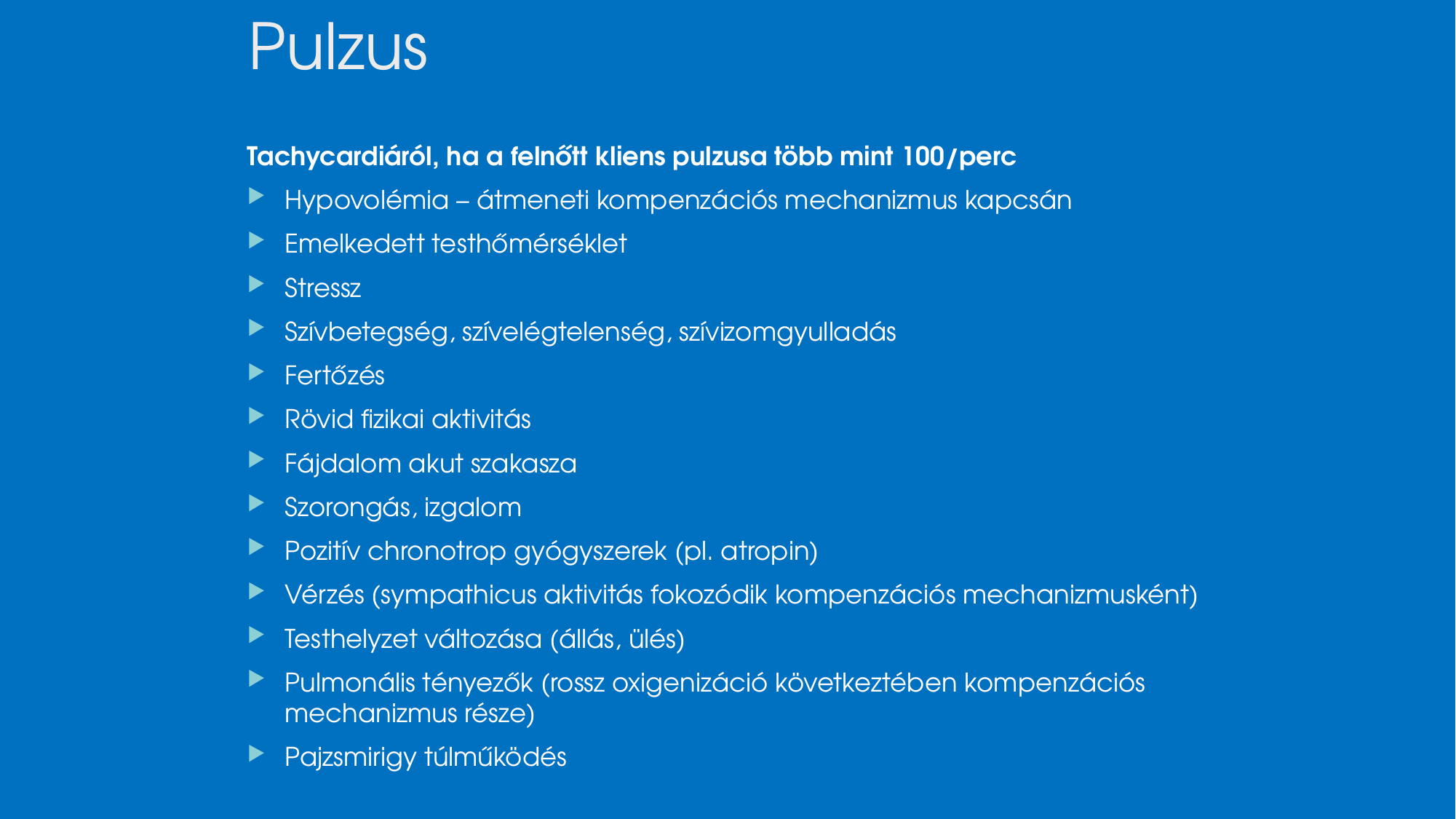

# Pulzus
Tachycardiáról, ha a felnőtt kliens pulzusa több mint 100/perc
Hypovolémia – átmeneti kompenzációs mechanizmus kapcsán
Emelkedett testhőmérséklet
Stressz
Szívbetegség, szívelégtelenség, szívizomgyulladás
Fertőzés
Rövid fizikai aktivitás
Fájdalom akut szakasza
Szorongás, izgalom
Pozitív chronotrop gyógyszerek (pl. atropin)
Vérzés (sympathicus aktivitás fokozódik kompenzációs mechanizmusként)
Testhelyzet változása (állás, ülés)
Pulmonális tényezők (rossz oxigenizáció következtében kompenzációs mechanizmus része)
Pajzsmirigy túlműködés